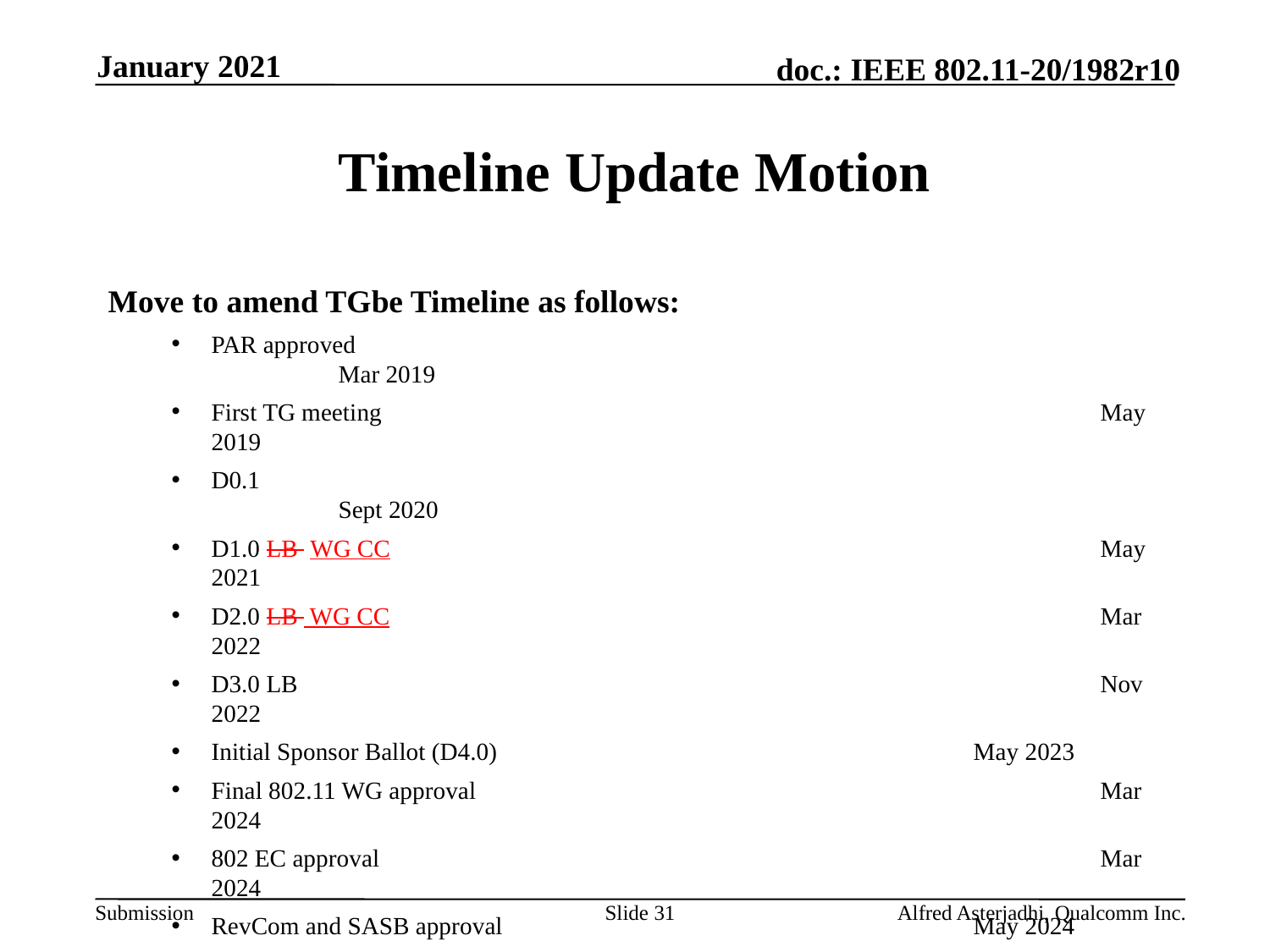

January 2021
# Timeline Update Motion
Move to amend TGbe Timeline as follows:
PAR approved							Mar 2019
First TG meeting						May 2019
D0.1 								Sept 2020
D1.0 LB  WG CC						May 2021
D2.0 LB  WG CC						Mar 2022
D3.0 LB 							Nov  2022
Initial Sponsor Ballot (D4.0)				May 2023
Final 802.11 WG approval					Mar 2024
802 EC approval						Mar 2024
RevCom and SASB approval				May 2024

Move: 							Second:
Discussion:
Result:

Slide 31
Alfred Asterjadhi, Qualcomm Inc.